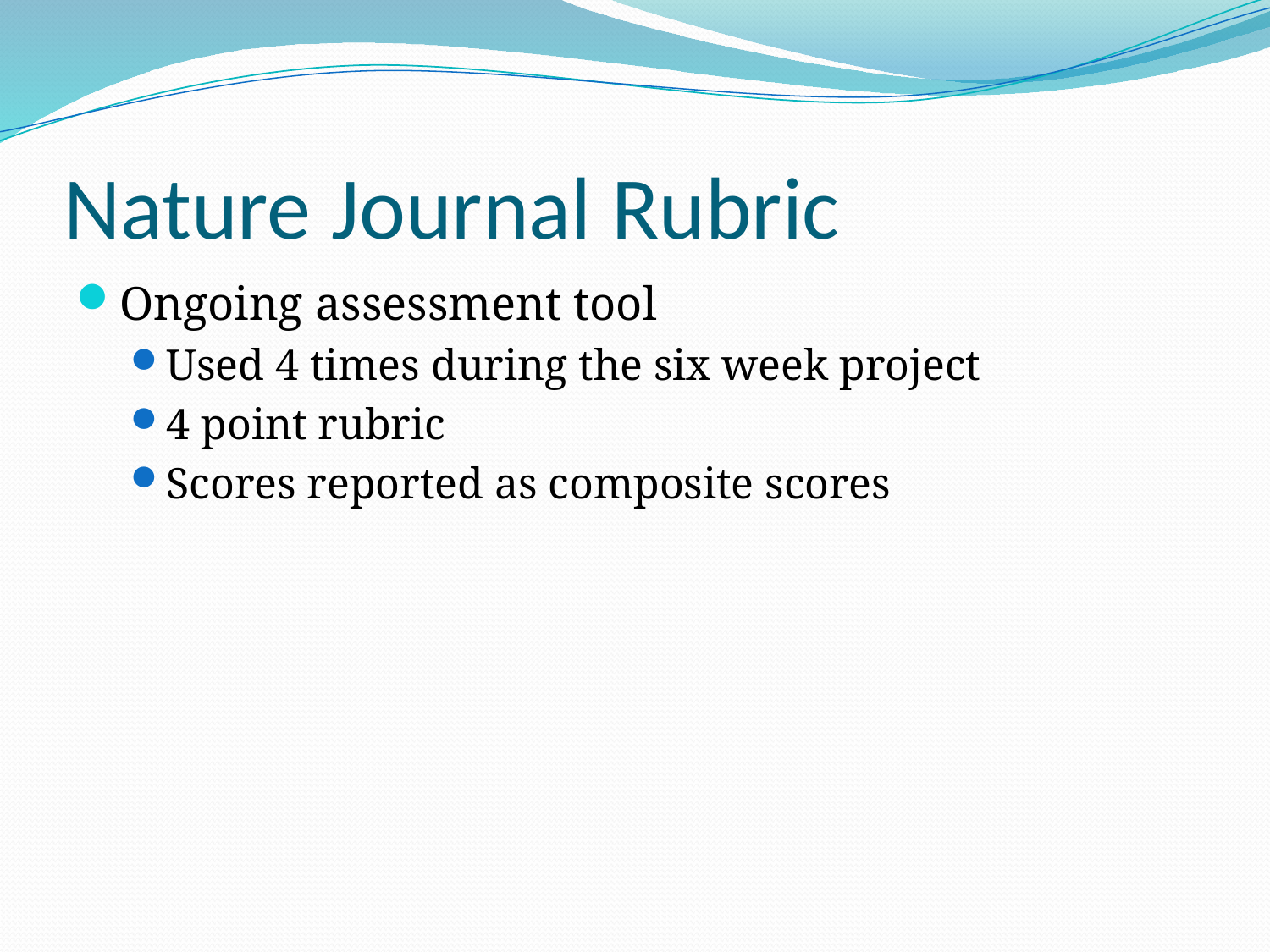

# Nature Journal Rubric
Ongoing assessment tool
Used 4 times during the six week project
4 point rubric
Scores reported as composite scores